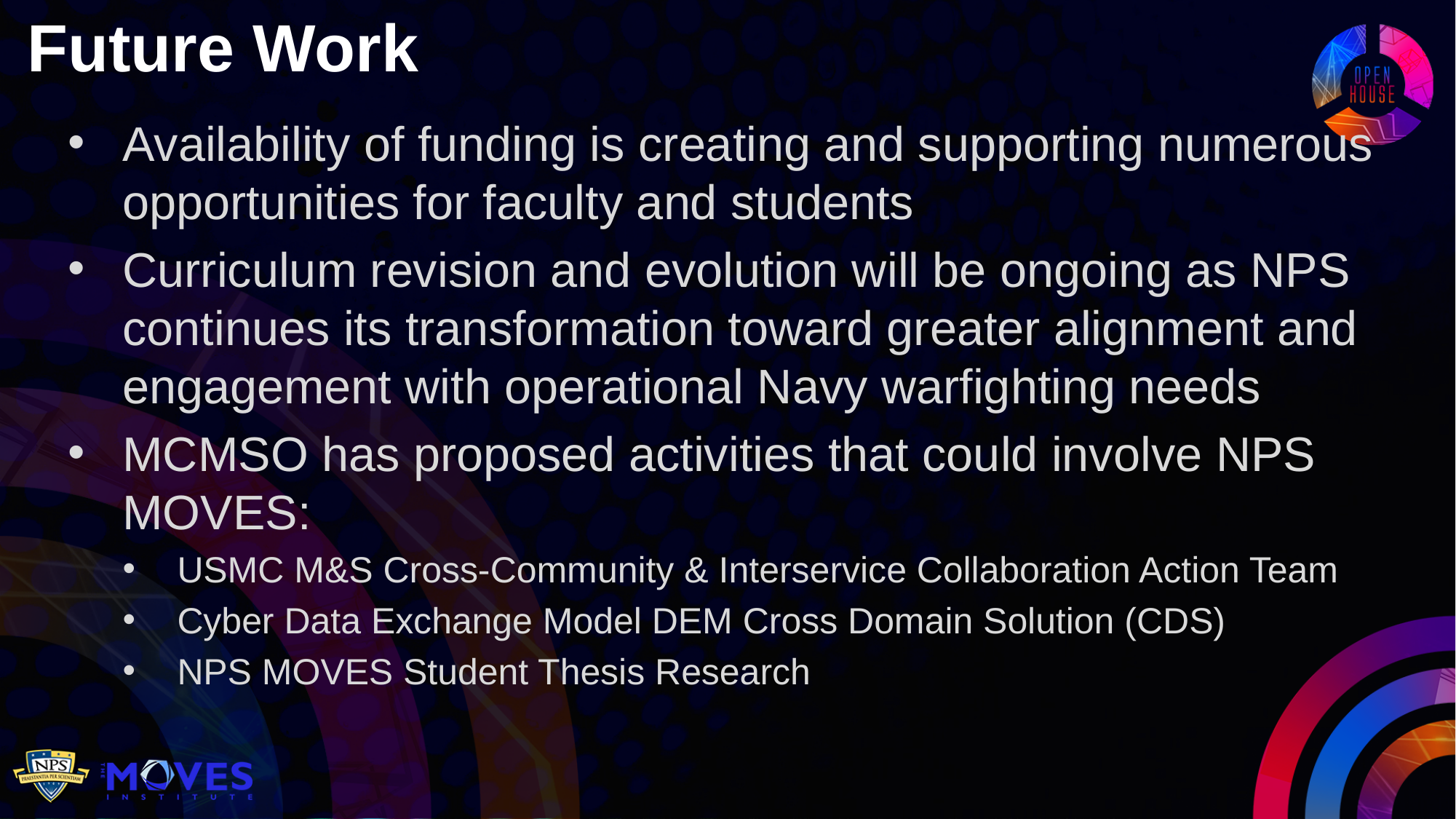

Future Work
Availability of funding is creating and supporting numerous opportunities for faculty and students
Curriculum revision and evolution will be ongoing as NPS continues its transformation toward greater alignment and engagement with operational Navy warfighting needs
MCMSO has proposed activities that could involve NPS MOVES:
USMC M&S Cross-Community & Interservice Collaboration Action Team
Cyber Data Exchange Model DEM Cross Domain Solution (CDS)
NPS MOVES Student Thesis Research